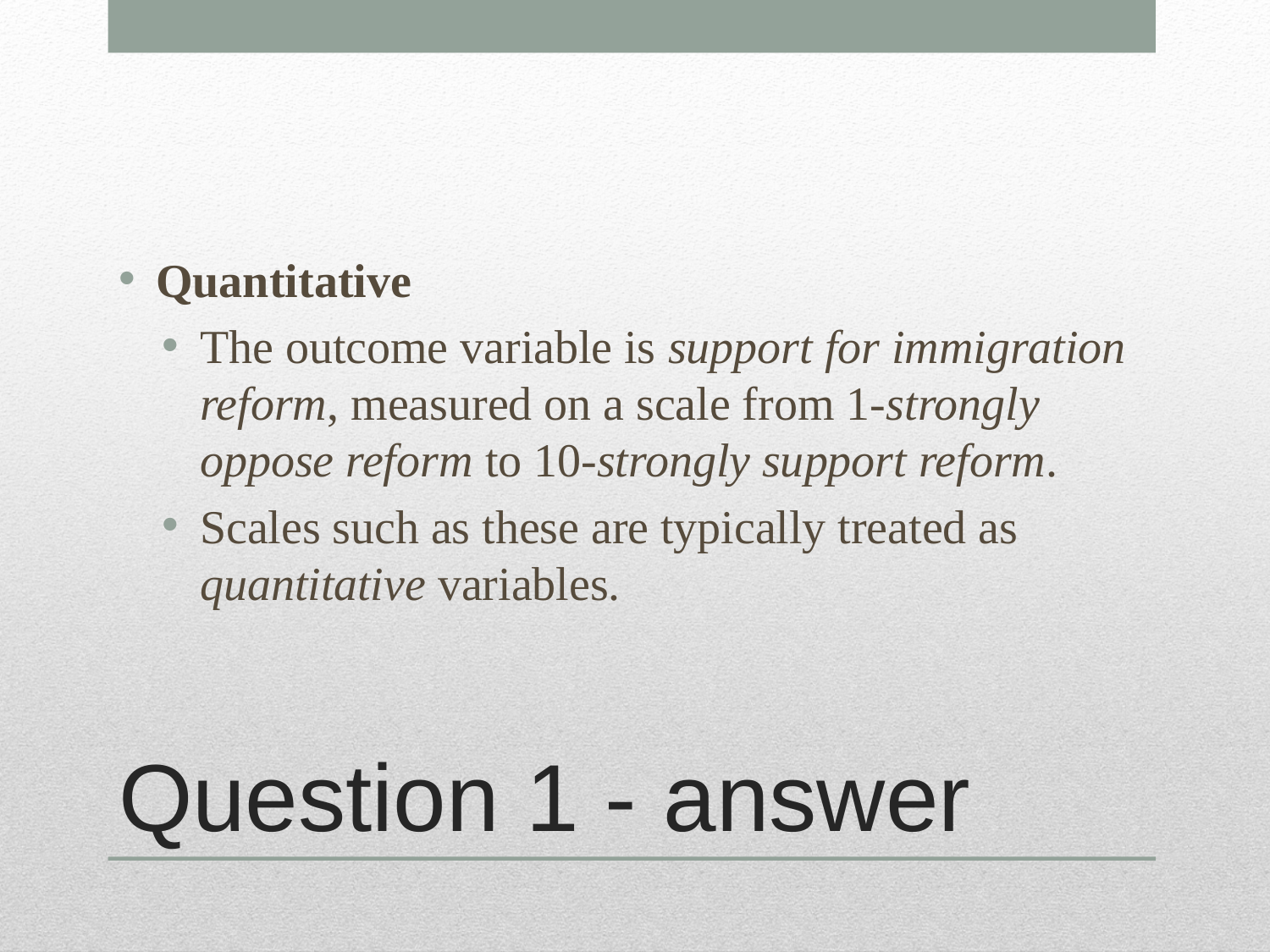

Quantitative
The outcome variable is support for immigration reform, measured on a scale from 1-strongly oppose reform to 10-strongly support reform.
Scales such as these are typically treated as quantitative variables.

# Question 1 - answer